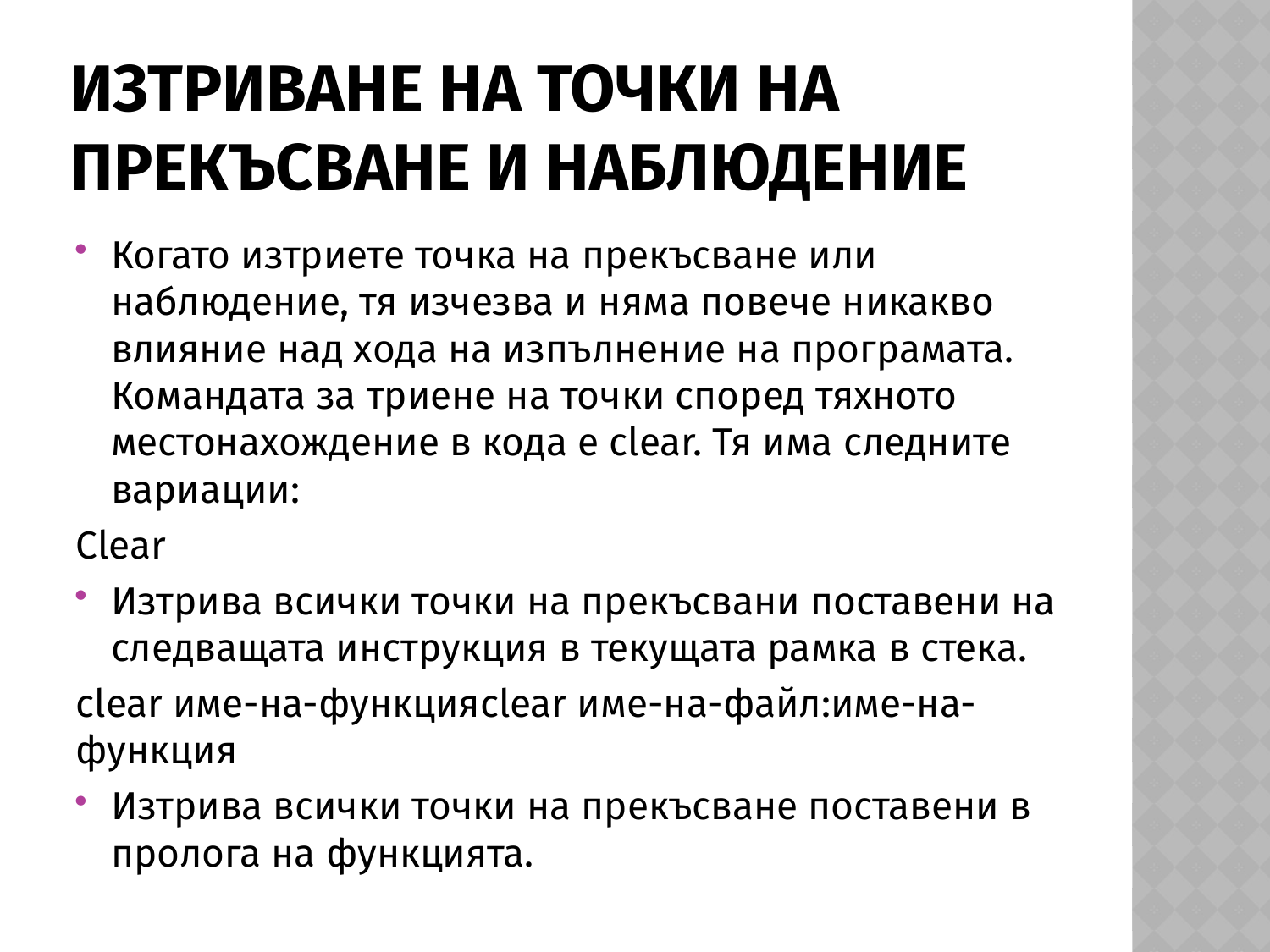

# Изтриване на точки на прекъсване и наблюдение
Когато изтриете точка на прекъсване или наблюдение, тя изчезва и няма повече никакво влияние над хода на изпълнение на програмата. Командата за триене на точки според тяхното местонахождение в кода е clear. Тя има следните вариации:
Clear
Изтрива всички точки на прекъсвани поставени на следващата инструкция в текущата рамка в стека.
clear име-на-функцияclear име-на-файл:име-на-функция
Изтрива всички точки на прекъсване поставени в пролога на функцията.